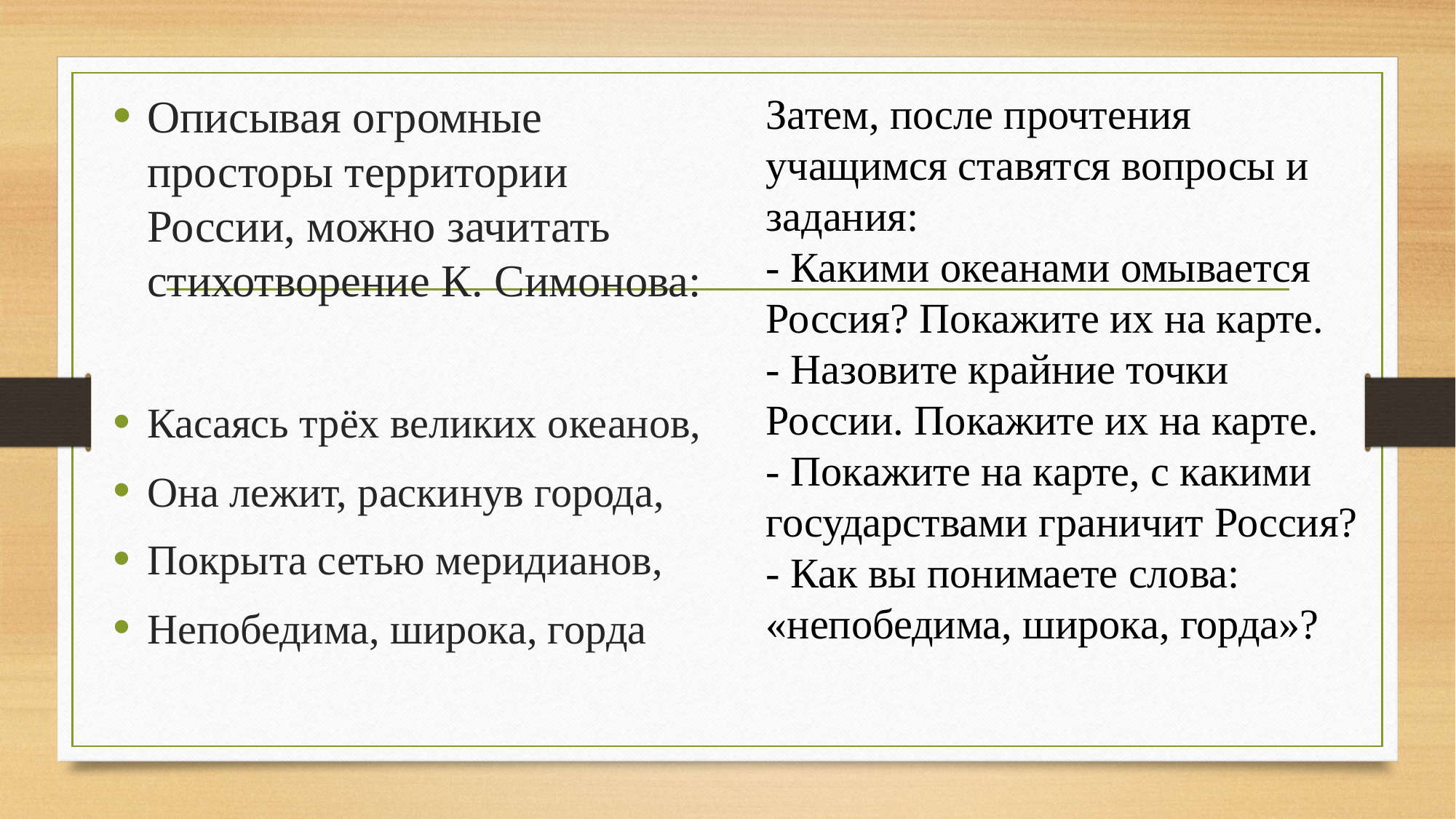

Описывая огромные просторы территории России, можно зачитать  стихотворение К. Симонова:

Касаясь трёх великих океанов,
Она лежит, раскинув города,
Покрыта сетью меридианов,
Непобедима, широка, горда

Затем, после прочтения  учащимся ставятся вопросы и задания:
- Какими океанами омывается Россия? Покажите их на карте.
- Назовите крайние точки России. Покажите их на карте.
- Покажите на карте, с какими государствами граничит Россия?
- Как вы понимаете слова: «непобедима, широка, горда»?